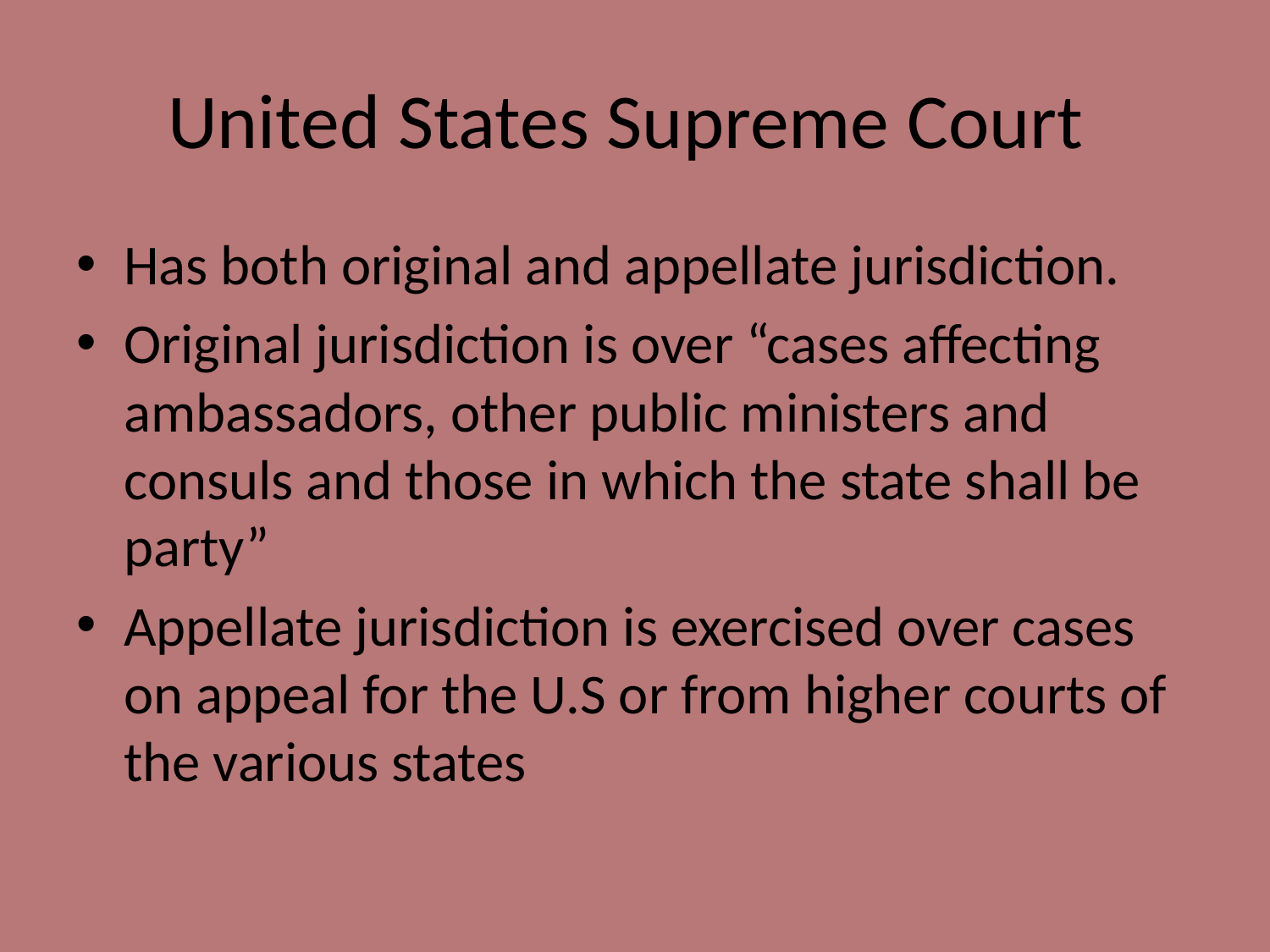

# United States Supreme Court
Has both original and appellate jurisdiction.
Original jurisdiction is over “cases affecting ambassadors, other public ministers and consuls and those in which the state shall be party”
Appellate jurisdiction is exercised over cases on appeal for the U.S or from higher courts of the various states